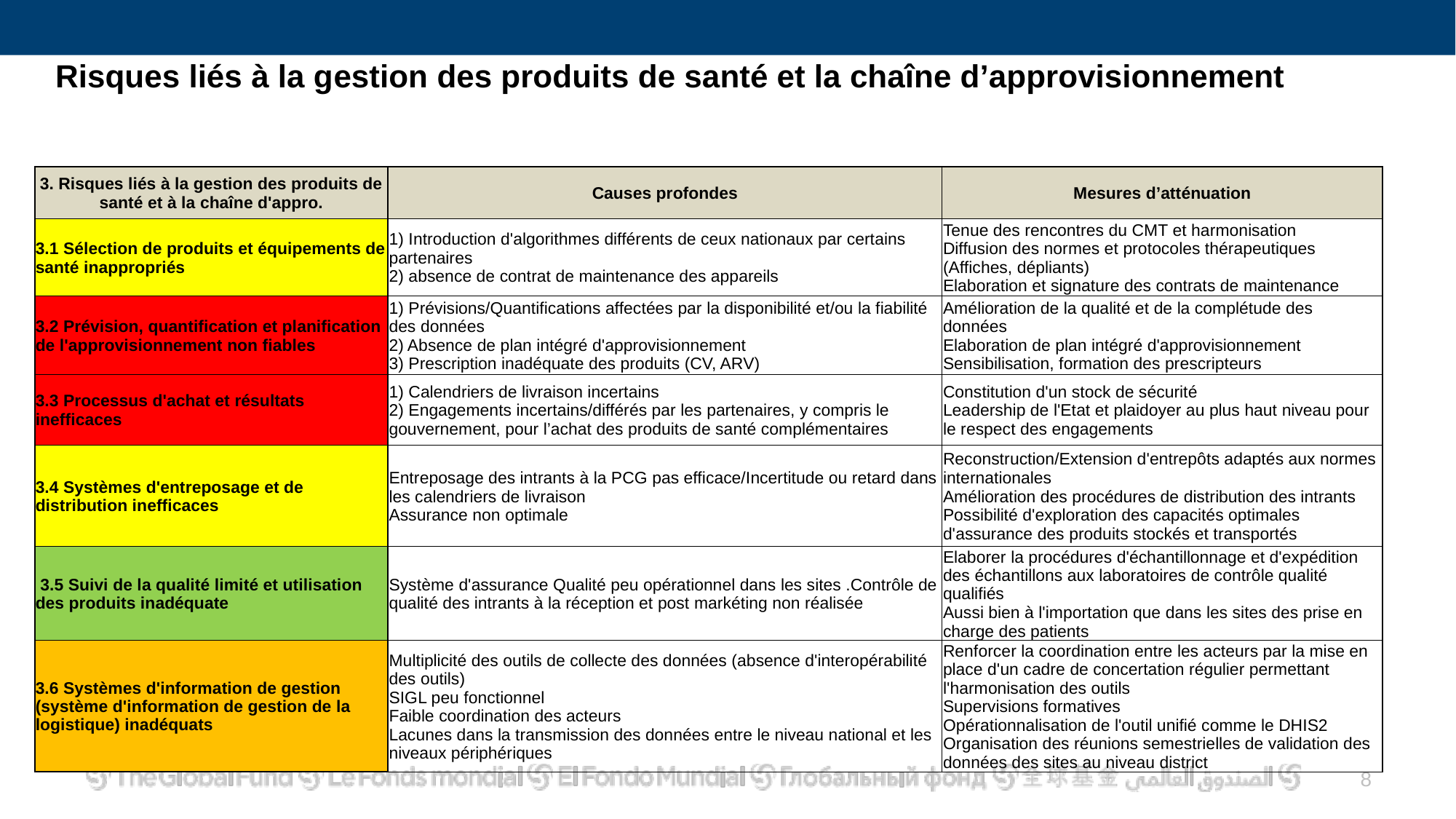

# Risques liés à la gestion des produits de santé et la chaîne d’approvisionnement
| 3. Risques liés à la gestion des produits de santé et à la chaîne d'appro. | Causes profondes | Mesures d’atténuation |
| --- | --- | --- |
| 3.1 Sélection de produits et équipements de santé inappropriés | 1) Introduction d'algorithmes différents de ceux nationaux par certains partenaires 2) absence de contrat de maintenance des appareils | Tenue des rencontres du CMT et harmonisation Diffusion des normes et protocoles thérapeutiques (Affiches, dépliants) Elaboration et signature des contrats de maintenance |
| 3.2 Prévision, quantification et planification de l'approvisionnement non fiables | 1) Prévisions/Quantifications affectées par la disponibilité et/ou la fiabilité des données 2) Absence de plan intégré d'approvisionnement 3) Prescription inadéquate des produits (CV, ARV) | Amélioration de la qualité et de la complétude des données Elaboration de plan intégré d'approvisionnement Sensibilisation, formation des prescripteurs |
| 3.3 Processus d'achat et résultats inefficaces | 1) Calendriers de livraison incertains 2) Engagements incertains/différés par les partenaires, y compris le gouvernement, pour l’achat des produits de santé complémentaires | Constitution d'un stock de sécurité Leadership de l'Etat et plaidoyer au plus haut niveau pour le respect des engagements |
| 3.4 Systèmes d'entreposage et de distribution inefficaces | Entreposage des intrants à la PCG pas efficace/Incertitude ou retard dans les calendriers de livraison Assurance non optimale | Reconstruction/Extension d'entrepôts adaptés aux normes internationales Amélioration des procédures de distribution des intrants Possibilité d'exploration des capacités optimales d'assurance des produits stockés et transportés |
| 3.5 Suivi de la qualité limité et utilisation des produits inadéquate | Système d'assurance Qualité peu opérationnel dans les sites .Contrôle de qualité des intrants à la réception et post markéting non réalisée | Elaborer la procédures d'échantillonnage et d'expédition des échantillons aux laboratoires de contrôle qualité qualifiés Aussi bien à l'importation que dans les sites des prise en charge des patients |
| 3.6 Systèmes d'information de gestion (système d'information de gestion de la logistique) inadéquats | Multiplicité des outils de collecte des données (absence d'interopérabilité des outils) SIGL peu fonctionnel Faible coordination des acteurs Lacunes dans la transmission des données entre le niveau national et les niveaux périphériques | Renforcer la coordination entre les acteurs par la mise en place d'un cadre de concertation régulier permettant l'harmonisation des outils Supervisions formatives Opérationnalisation de l'outil unifié comme le DHIS2 Organisation des réunions semestrielles de validation des données des sites au niveau district |
8